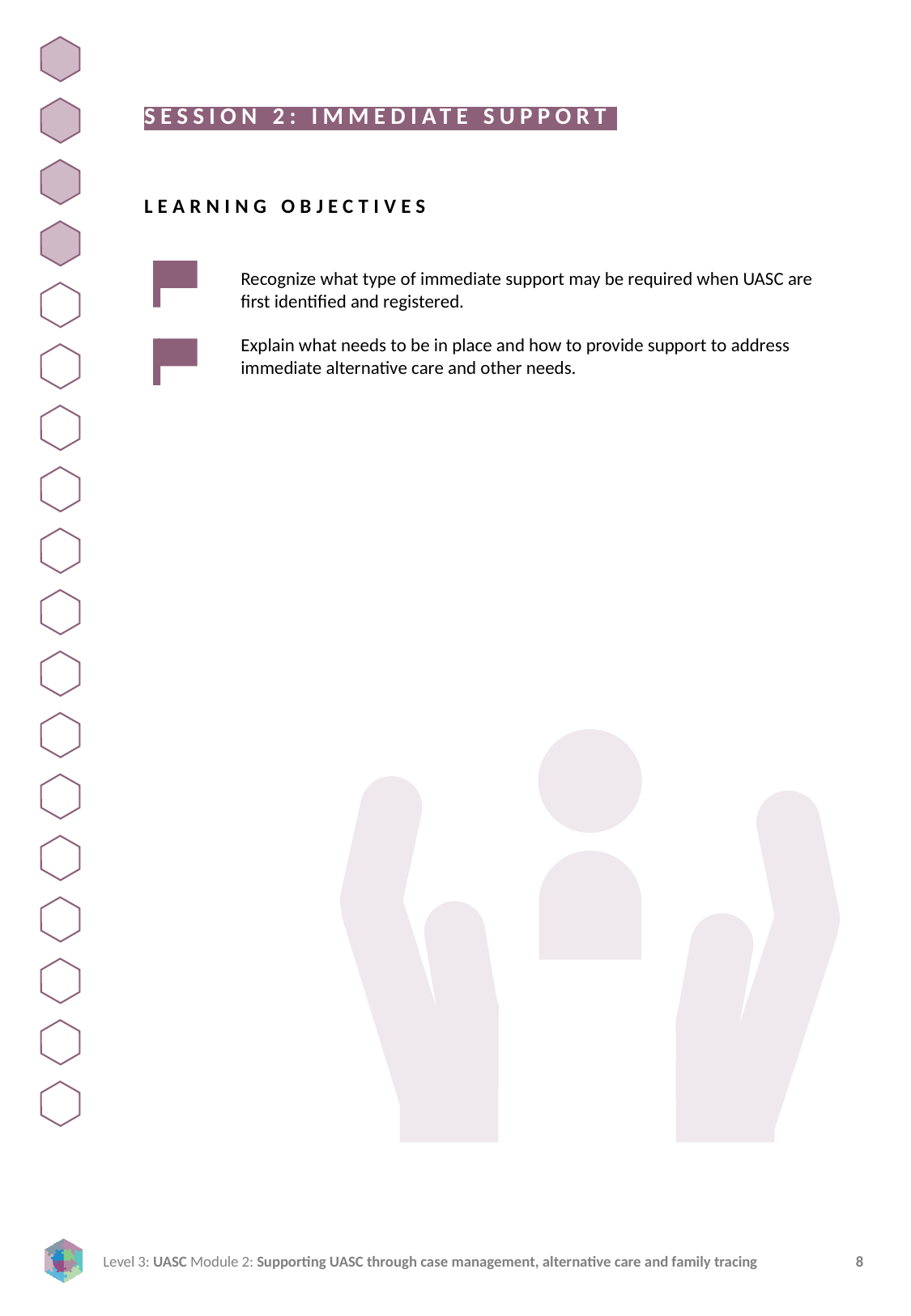

SESSION 2: IMMEDIATE SUPPORT

LEARNING OBJECTIVES

Recognize what type of immediate support may be required when UASC are first identified and registered.

Explain what needs to be in place and how to provide support to address immediate alternative care and other needs.